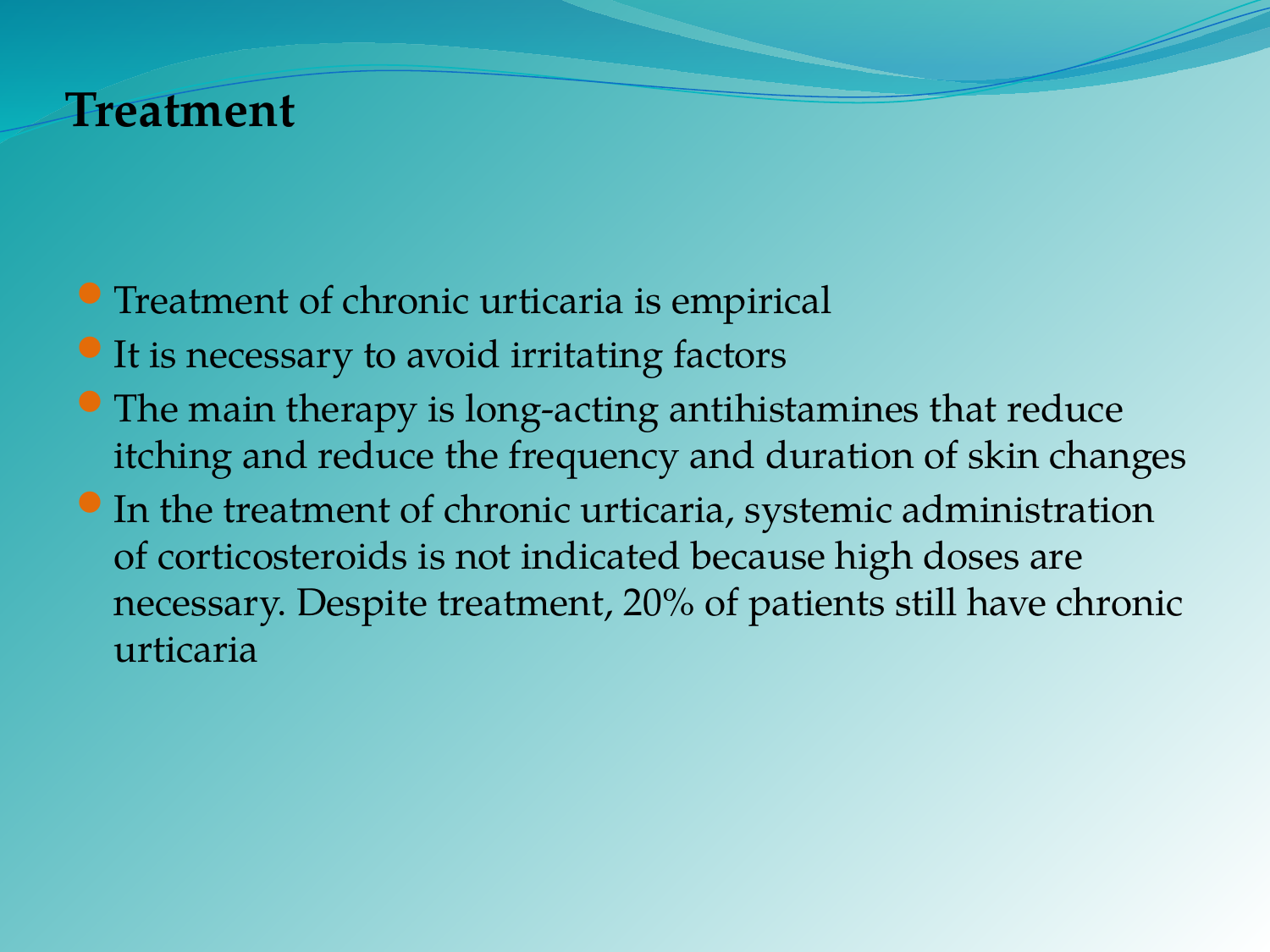

# Treatment
Treatment of chronic urticaria is empirical
It is necessary to avoid irritating factors
The main therapy is long-acting antihistamines that reduce itching and reduce the frequency and duration of skin changes
In the treatment of chronic urticaria, systemic administration of corticosteroids is not indicated because high doses are necessary. Despite treatment, 20% of patients still have chronic urticaria